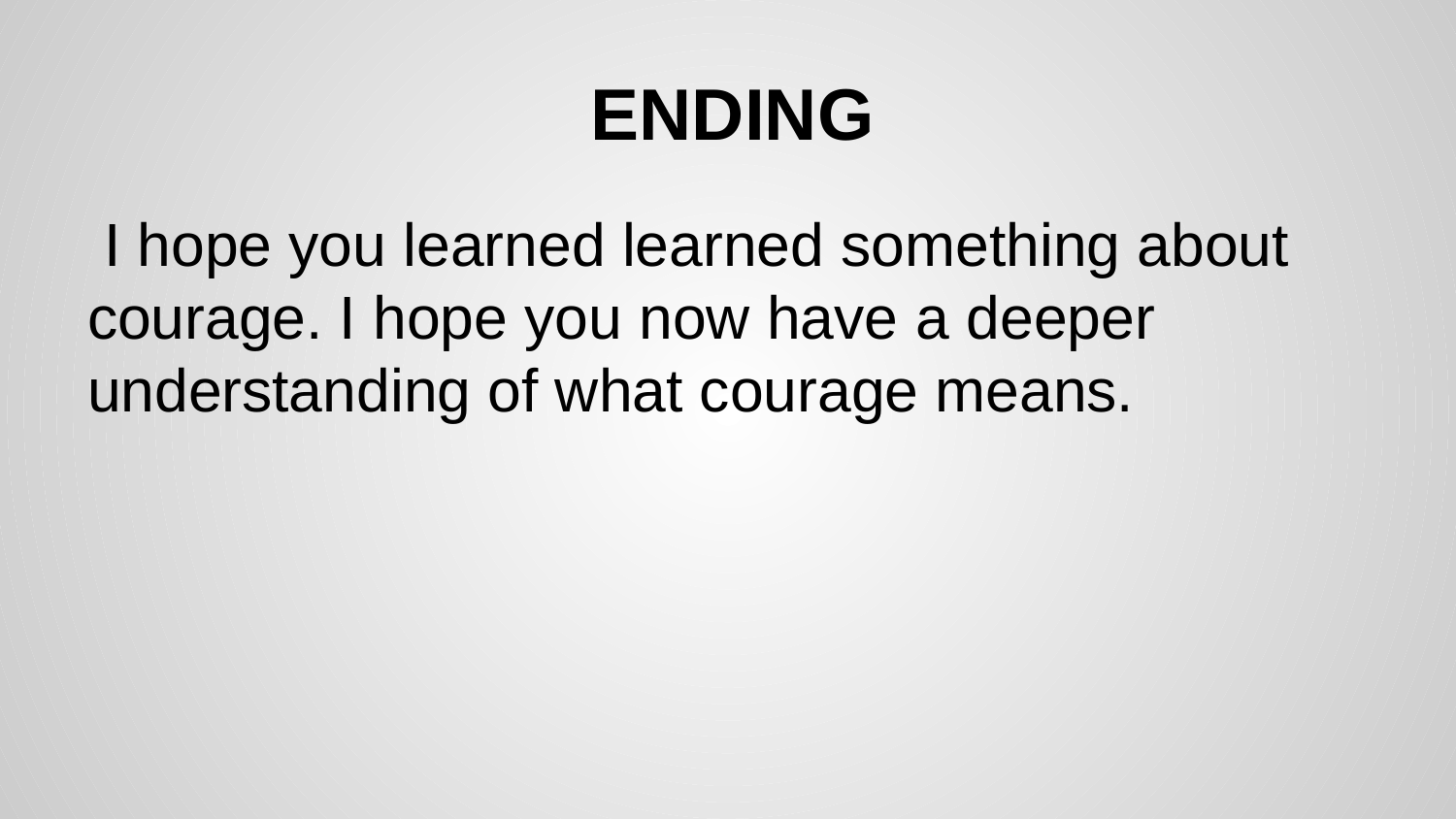

# ENDING
 I hope you learned learned something about courage. I hope you now have a deeper understanding of what courage means.